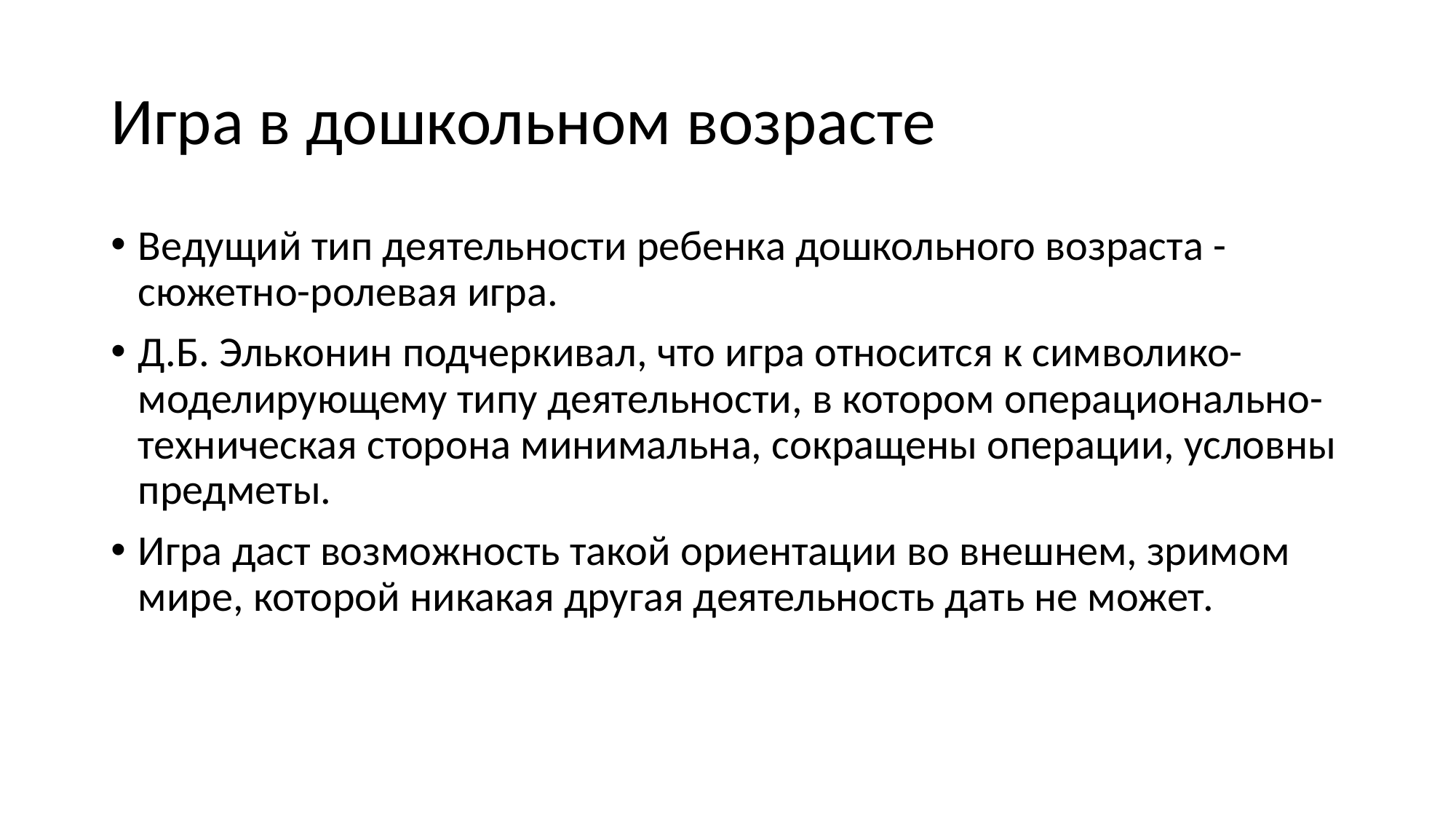

# Игра в дошкольном возрасте
Ведущий тип деятельности ребенка дошкольного возраста - сюжетно-ролевая игра.
Д.Б. Эльконин подчеркивал, что игра относится к символико-моделирующему типу деятельности, в котором операционально-техническая сторона минимальна, сокращены операции, условны предметы.
Игра даст возможность такой ориентации во внешнем, зримом мире, которой никакая другая деятельность дать не может.